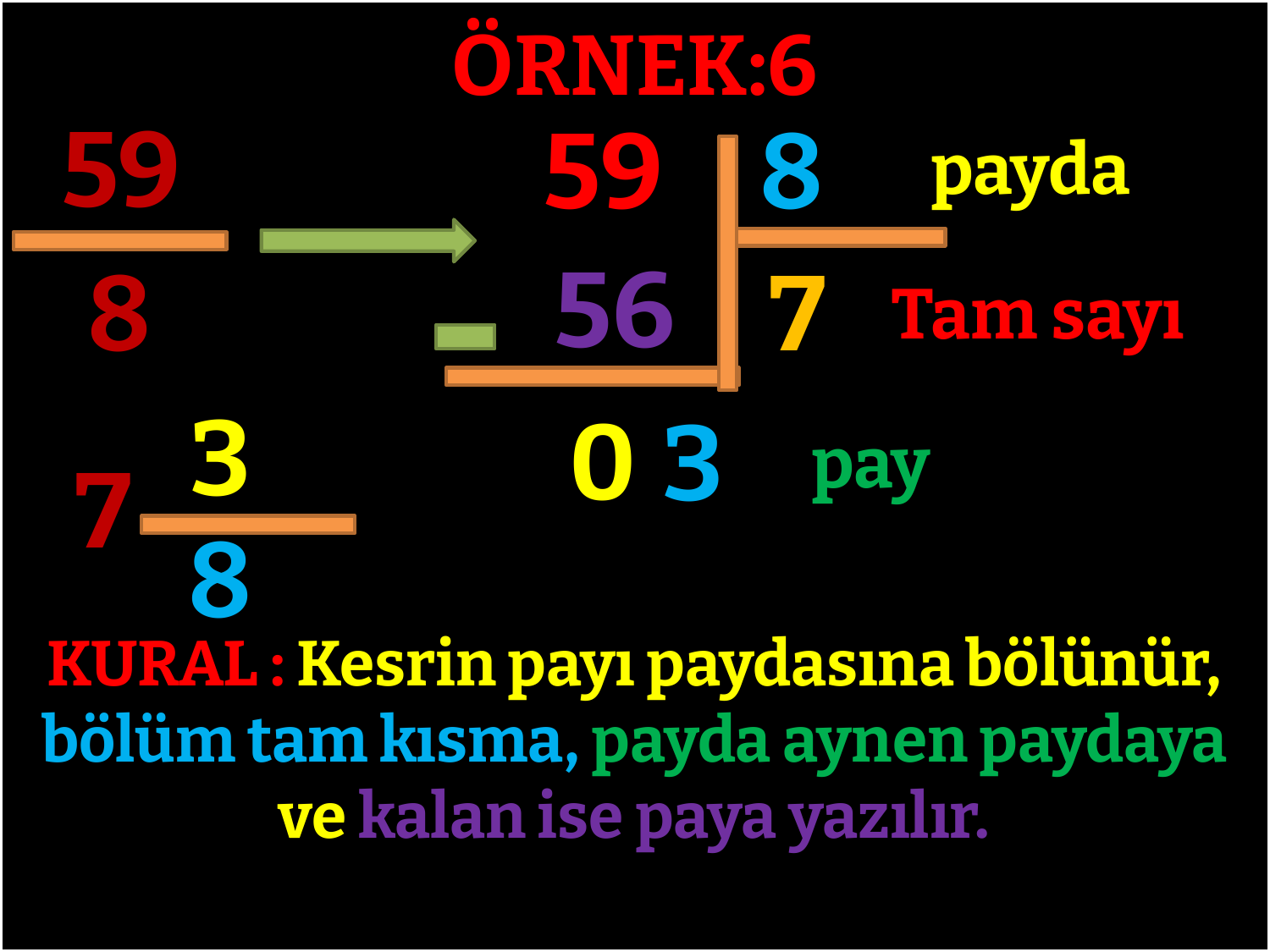

ÖRNEK:6
59
59
8
payda

56
8
7
Tam sayı

#

3
0
3
pay
7

8
KURAL : Kesrin payı paydasına bölünür, bölüm tam kısma, payda aynen paydaya ve kalan ise paya yazılır.